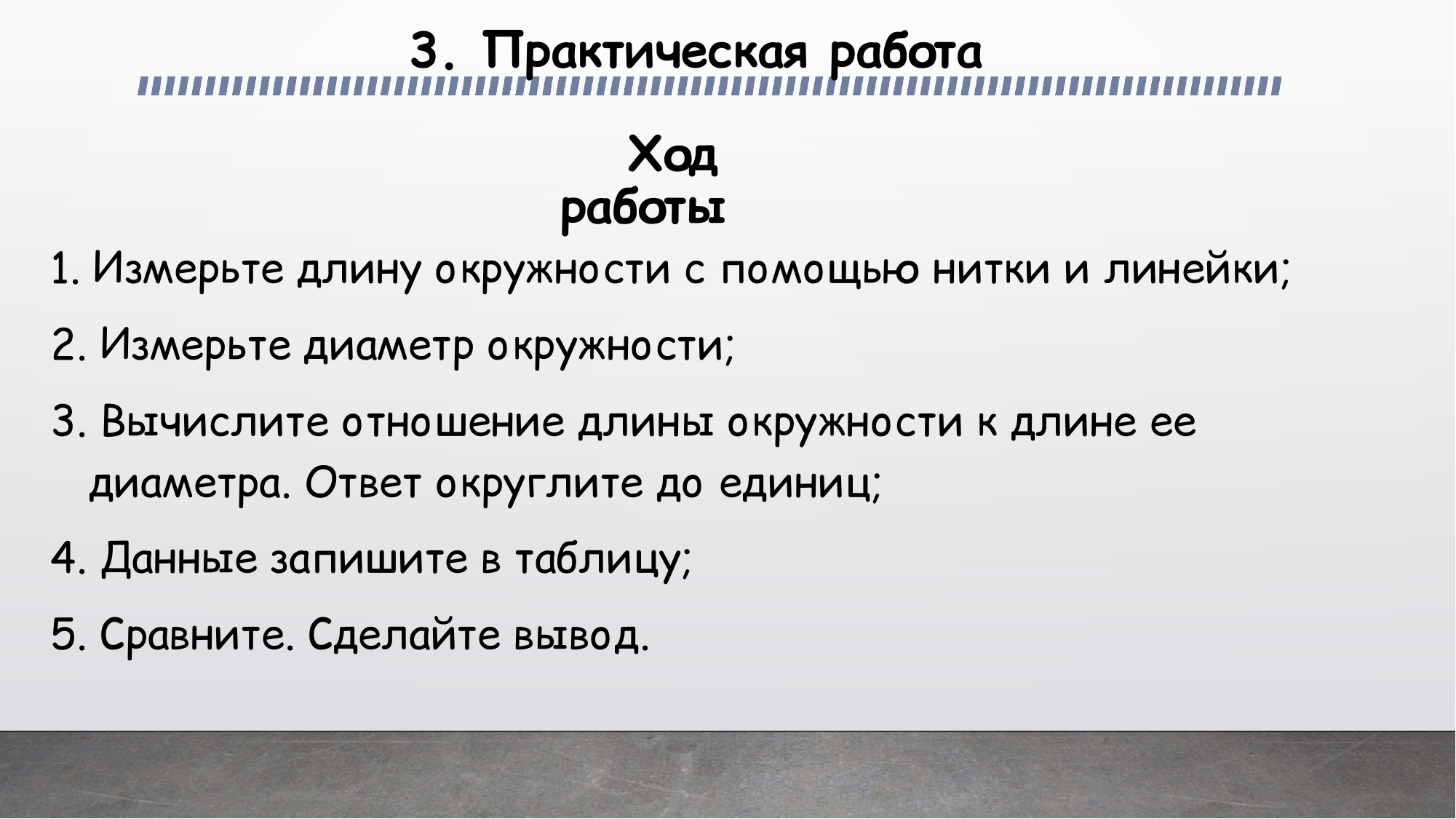

3. Практическая работа
# Ход работы
1. Измерьте длину окружности с помощью нитки и линейки;
2. Измерьте диаметр окружности;
3. Вычислите отношение длины окружности к длине ее
   диаметра. Ответ округлите до единиц;
4. Данные запишите в таблицу;
5. Сравните. Сделайте вывод.